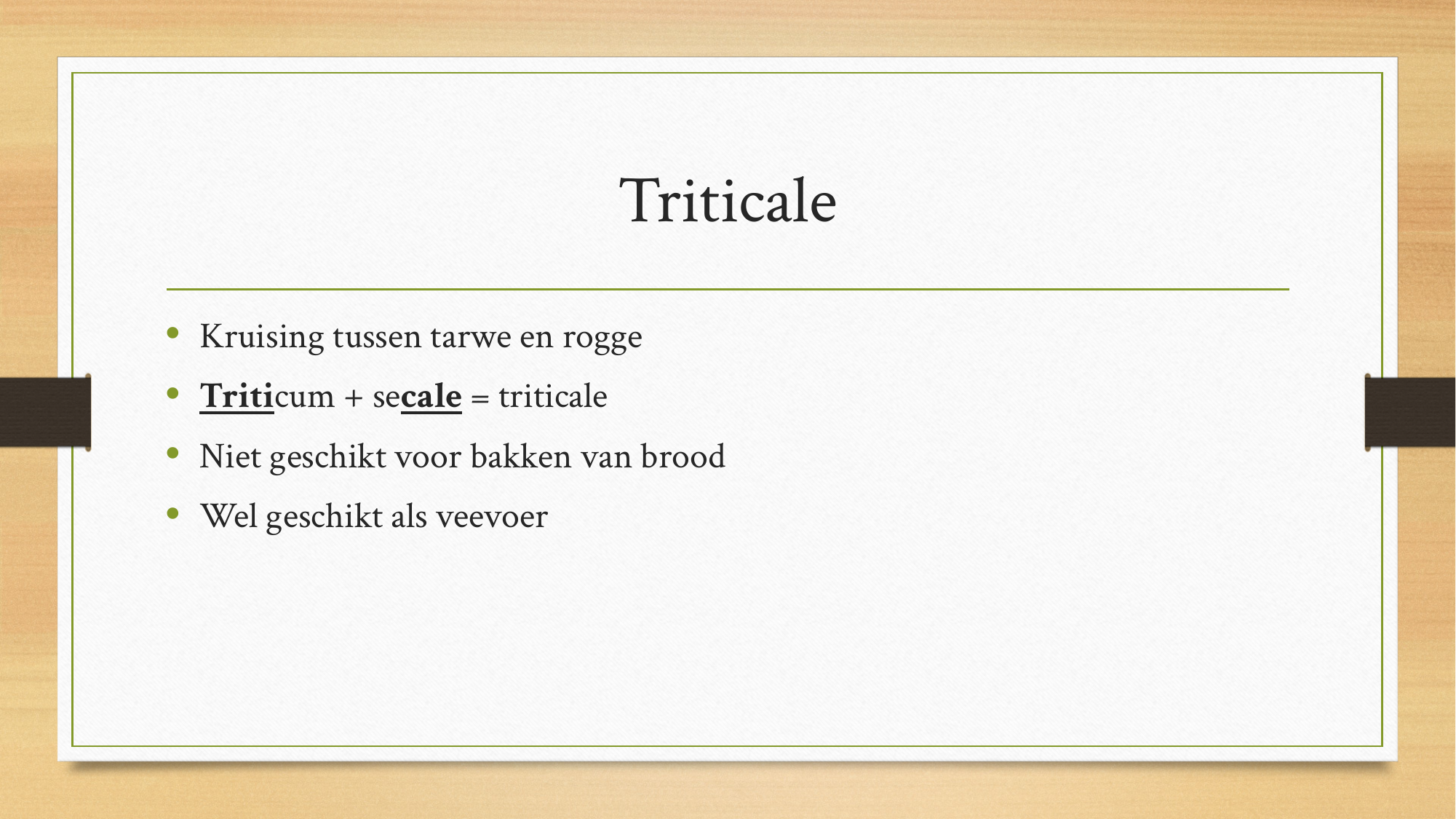

# Triticale
Kruising tussen tarwe en rogge
Triticum + secale = triticale
Niet geschikt voor bakken van brood
Wel geschikt als veevoer